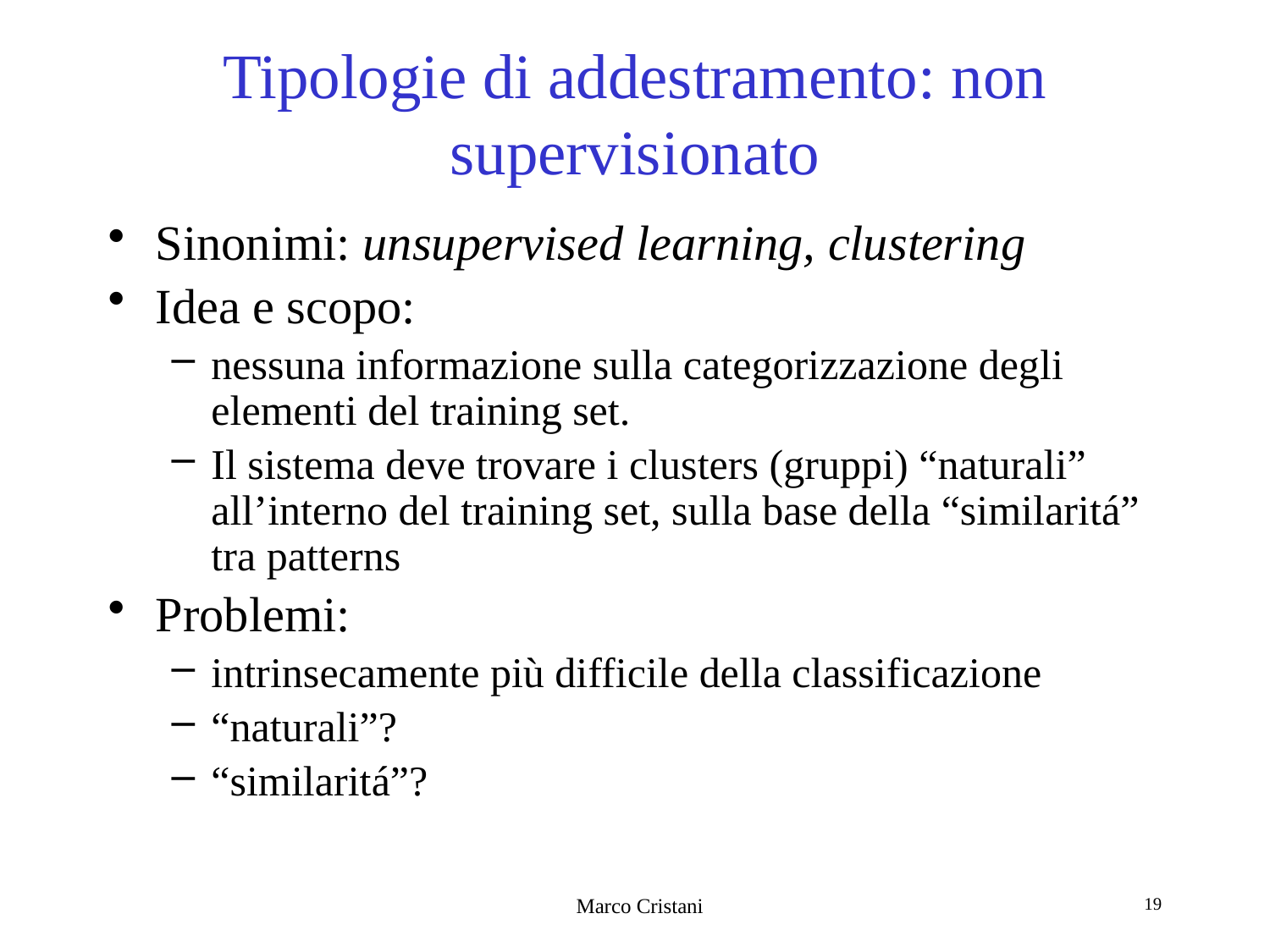

# Tipologie di addestramento: non supervisionato
Sinonimi: unsupervised learning, clustering
Idea e scopo:
nessuna informazione sulla categorizzazione degli elementi del training set.
Il sistema deve trovare i clusters (gruppi) “naturali” all’interno del training set, sulla base della “similaritá” tra patterns
Problemi:
intrinsecamente più difficile della classificazione
“naturali”?
“similaritá”?
Marco Cristani
19